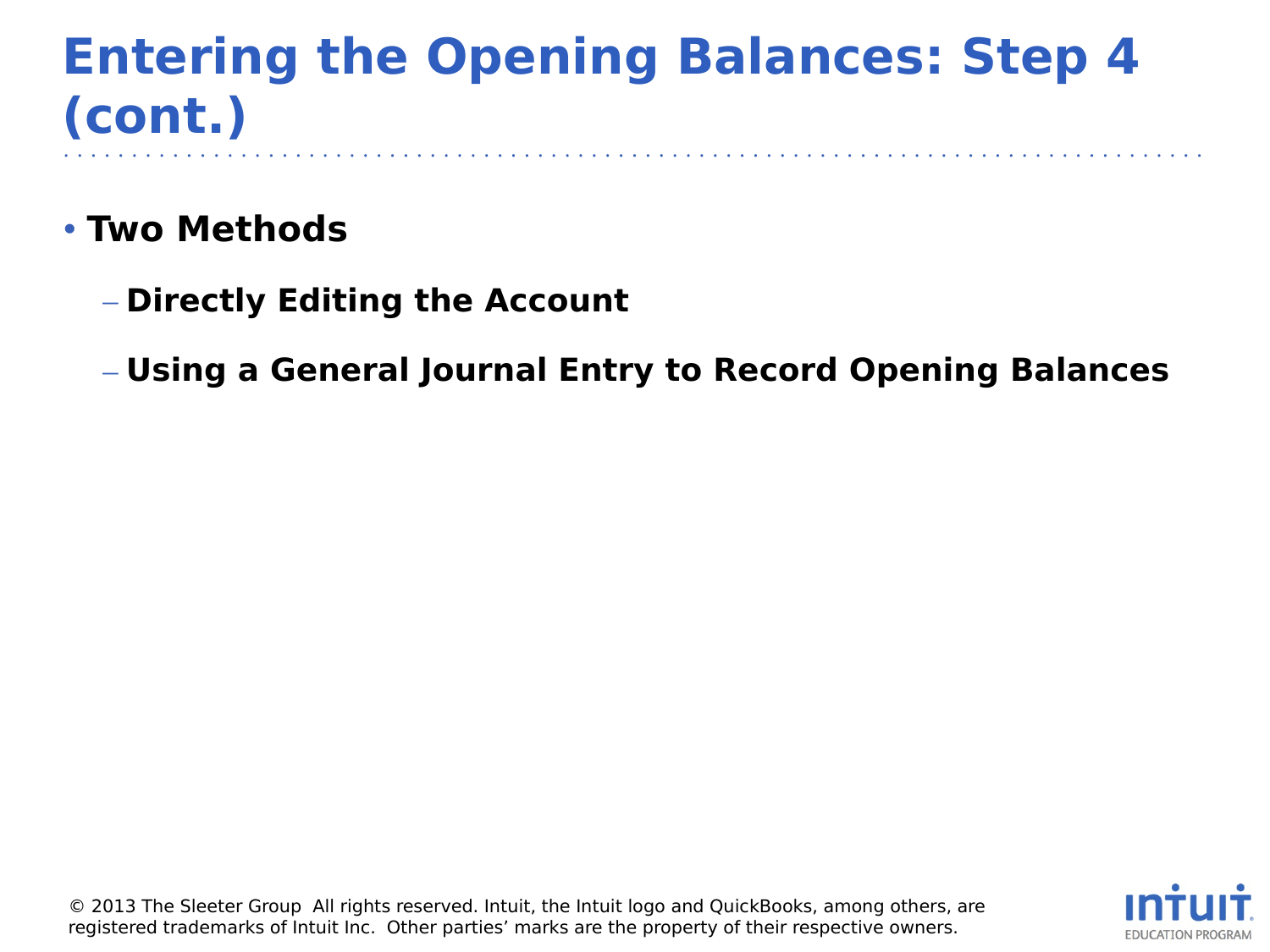

# Entering the Opening Balances: Step 4 (cont.)
Two Methods
Directly Editing the Account
Using a General Journal Entry to Record Opening Balances